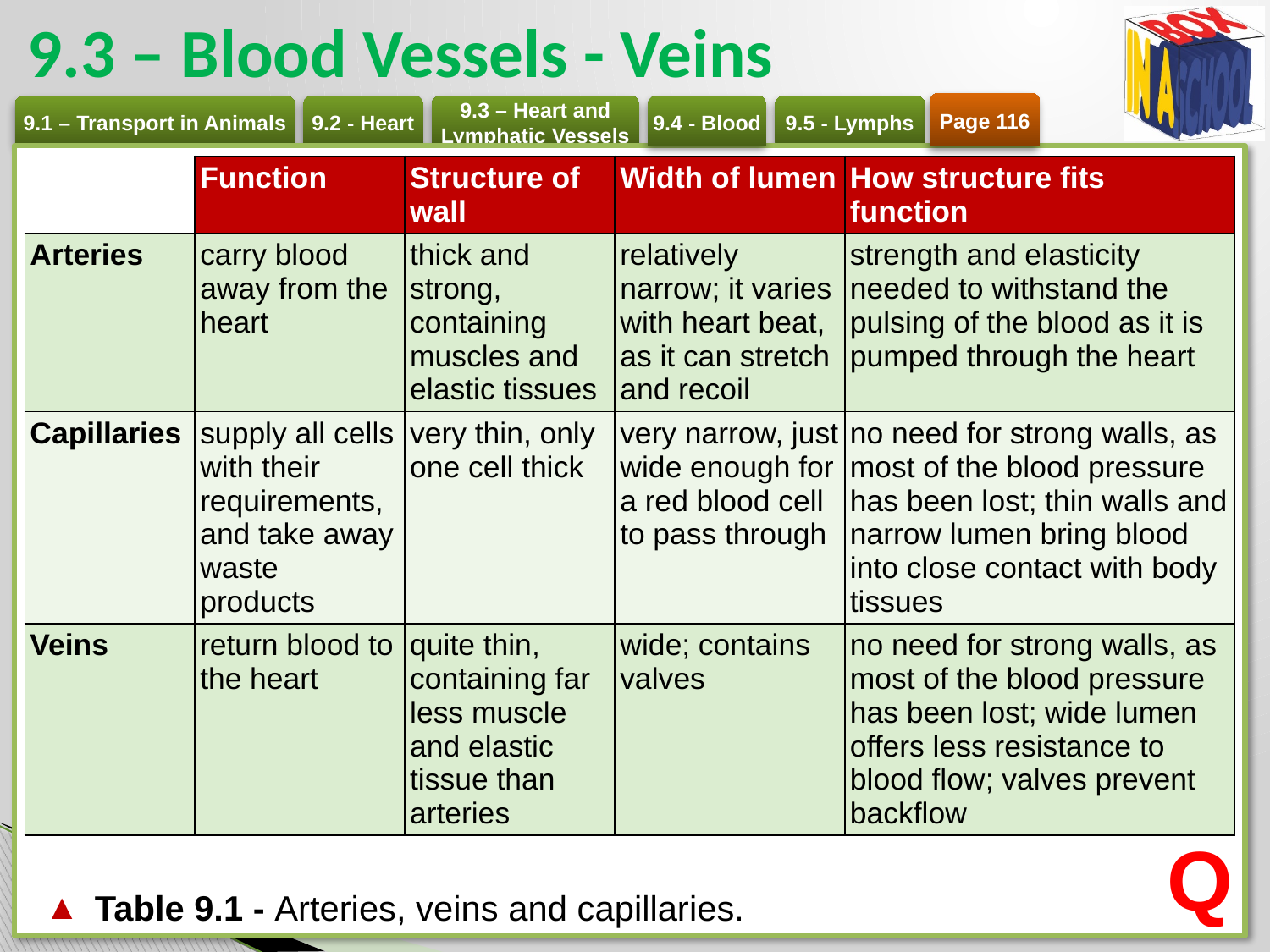

# 9.3 – Blood Vessels - Veins
Page 116
|  | Function | Structure of wall | Width of lumen | How structure fits function |
| --- | --- | --- | --- | --- |
| Arteries | carry blood away from the heart | thick and strong, containing muscles and elastic tissues | relatively narrow; it varies with heart beat, as it can stretch and recoil | strength and elasticity needed to withstand the pulsing of the blood as it is pumped through the heart |
| Capillaries | supply all cells with their requirements, and take away waste products | very thin, only one cell thick | very narrow, just wide enough for a red blood cell to pass through | no need for strong walls, as most of the blood pressure has been lost; thin walls and narrow lumen bring blood into close contact with body tissues |
| Veins | return blood to the heart | quite thin, containing far less muscle and elastic tissue than arteries | wide; contains valves | no need for strong walls, as most of the blood pressure has been lost; wide lumen offers less resistance to blood flow; valves prevent backflow |
Q
Table 9.1 - Arteries, veins and capillaries.